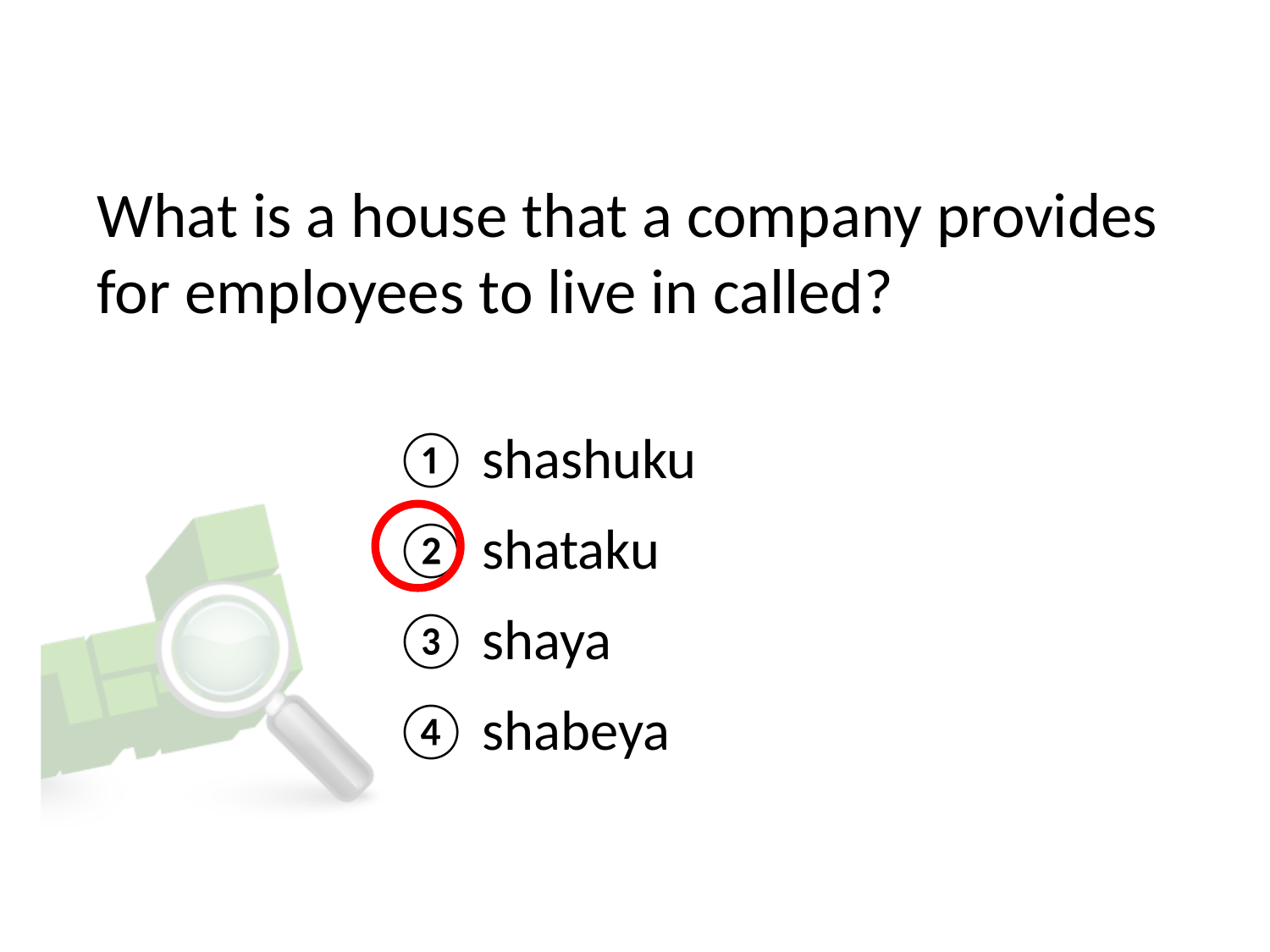

# What is a house that a company provides for employees to live in called?
① shashuku
② shataku
③ shaya
④ shabeya